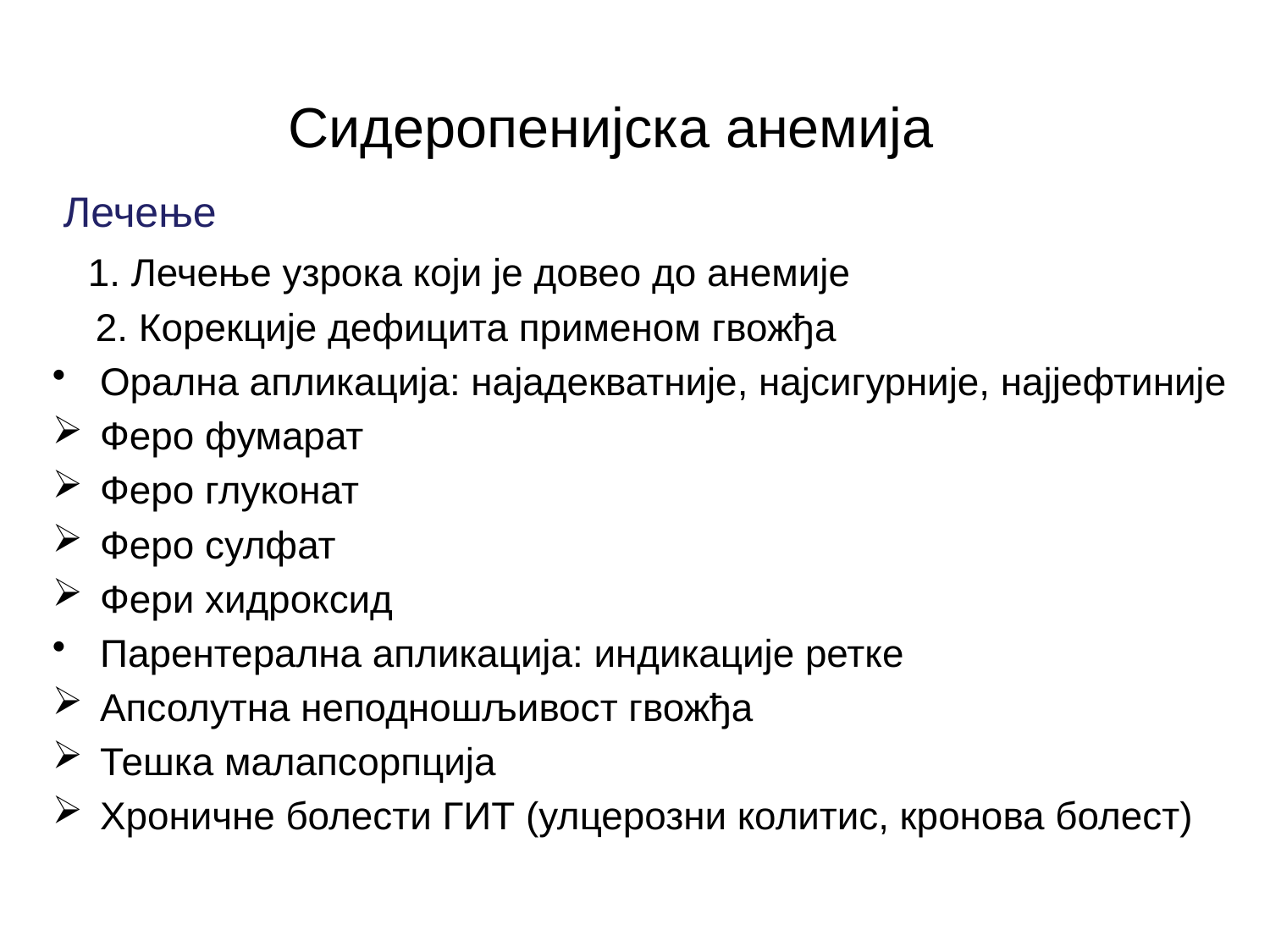

# Сидеропенијска анемија
 Лечење
   1. Лечење узрока који је довео до анемије
    2. Корекције дефицита применом гвожђа
Орална апликација: најадекватније, најсигурније, најјефтиније
Феро фумарат
Феро глуконат
Феро сулфат
Фери хидроксид
Парентерална апликација: индикације ретке
Апсолутна неподношљивост гвожђа
Тешка малапсорпција
Хроничне болести ГИТ (улцерозни колитис, кронова болест)